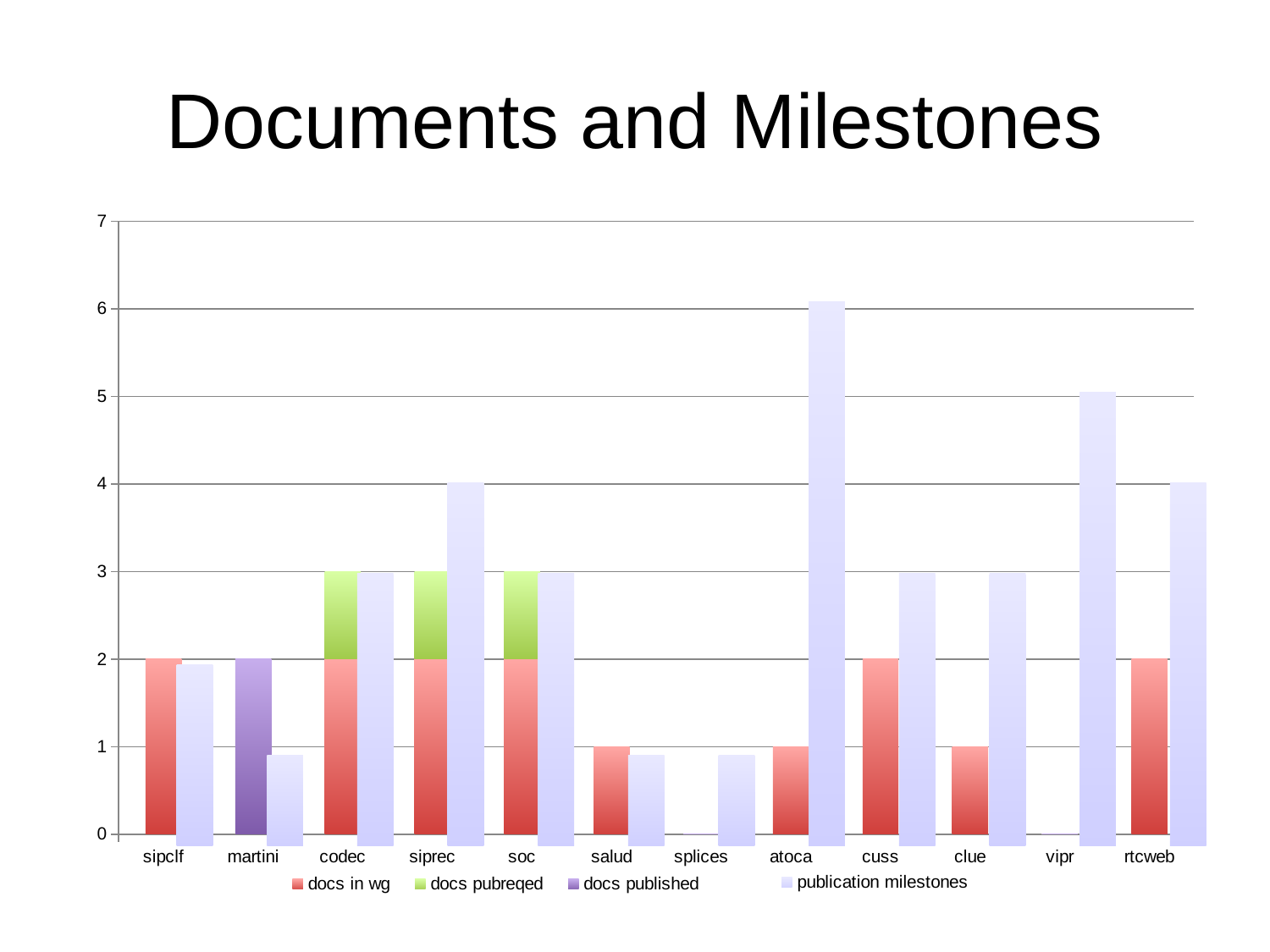

# Documents and Milestones

### Chart

| Category | docs in wg | docs pubreqed | docs published |
|---|---|---|---|
| sipclf | 2.0 | 0.0 | 0.0 |
| martini | 0.0 | 0.0 | 2.0 |
| codec | 2.0 | 1.0 | 0.0 |
| siprec | 2.0 | 1.0 | 0.0 |
| soc | 2.0 | 1.0 | 0.0 |
| salud | 1.0 | 0.0 | 0.0 |
| splices | 0.0 | 0.0 | 0.0 |
| atoca | 1.0 | 0.0 | 0.0 |
| cuss | 2.0 | 0.0 | 0.0 |
| clue | 1.0 | 0.0 | 0.0 |
| vipr | 0.0 | 0.0 | 0.0 |
| rtcweb | 2.0 | 0.0 | 0.0 |

### Chart

| Category | publication milestones |
|---|---|
| moderate | 2.0 |
| many | 1.0 |
| many | 3.0 |
| many | 4.0 |
| few | 3.0 |
| few | 1.0 |
| few | 1.0 |
| few | 6.0 |
| few | 3.0 |
| many | 3.0 |
| few | 5.0 |
| many | 4.0 |